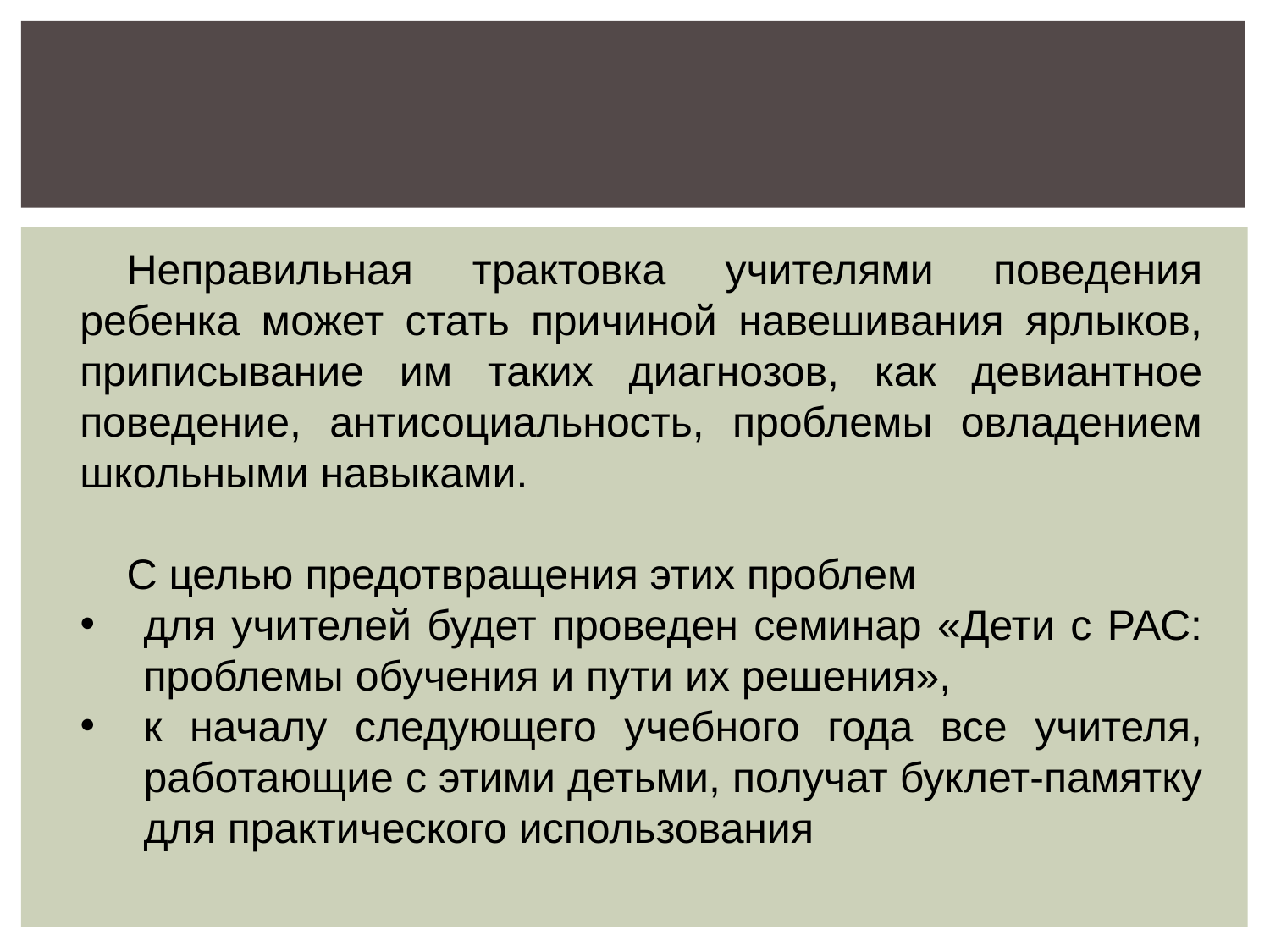

#
Неправильная трактовка учителями поведения ребенка может стать причиной навешивания ярлыков, приписывание им таких диагнозов, как девиантное поведение, антисоциальность, проблемы овладением школьными навыками.

С целью предотвращения этих проблем
для учителей будет проведен семинар «Дети с РАС: проблемы обучения и пути их решения»,
к началу следующего учебного года все учителя, работающие с этими детьми, получат буклет-памятку для практического использования